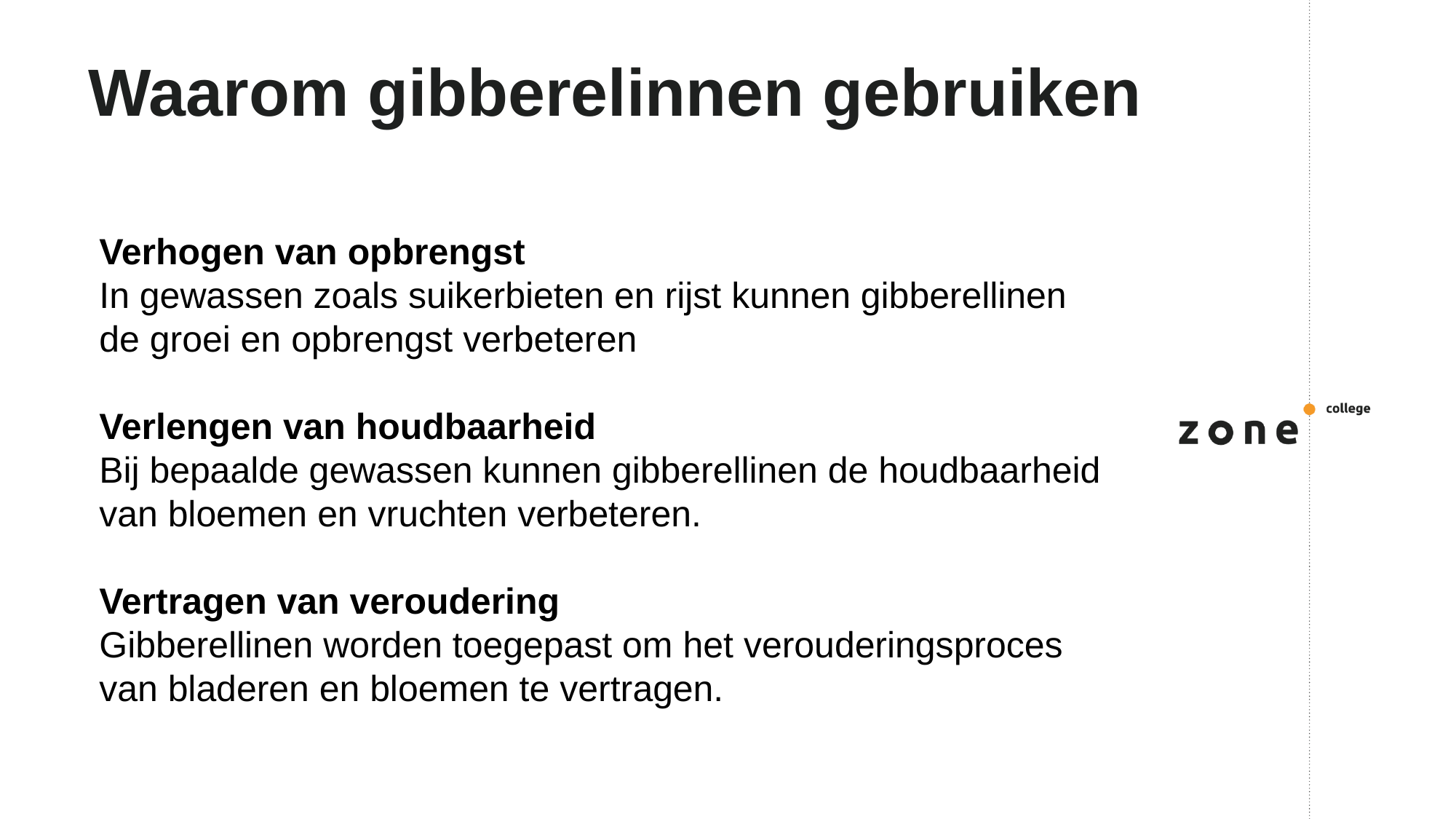

# Waarom gibberelinnen gebruiken
Verhogen van opbrengst
In gewassen zoals suikerbieten en rijst kunnen gibberellinen de groei en opbrengst verbeteren

Verlengen van houdbaarheid
Bij bepaalde gewassen kunnen gibberellinen de houdbaarheid van bloemen en vruchten verbeteren.

Vertragen van veroudering
Gibberellinen worden toegepast om het verouderingsproces van bladeren en bloemen te vertragen.